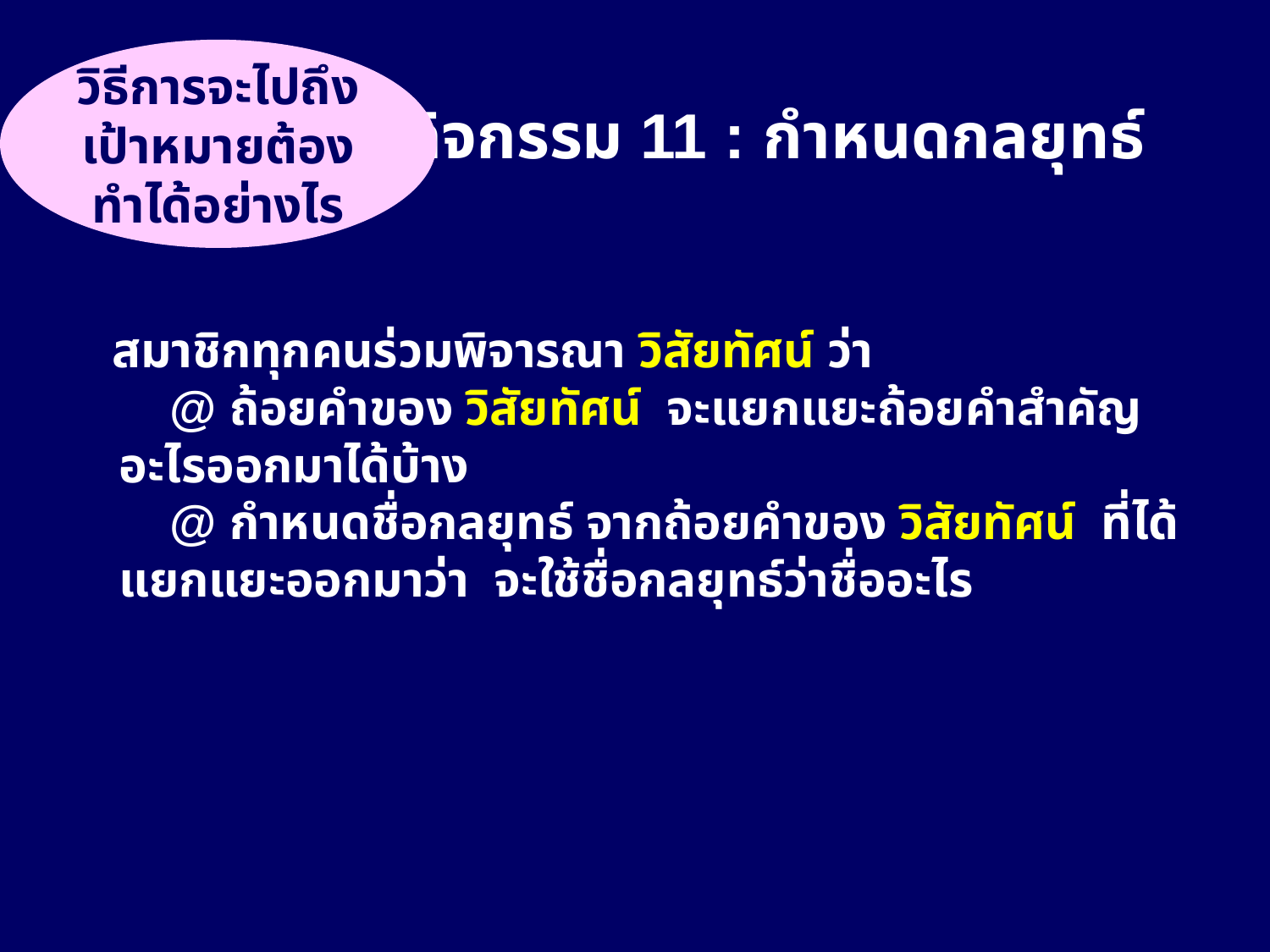

วิธีการจะไปถึงเป้าหมายต้องทำได้อย่างไร
กิจกรรม 11 : กำหนดกลยุทธ์

   สมาชิกทุกคนร่วมพิจารณา วิสัยทัศน์ ว่า
       @ ถ้อยคำของ วิสัยทัศน์  จะแยกแยะถ้อยคำสำคัญ
   อะไรออกมาได้บ้าง
       @ กำหนดชื่อกลยุทธ์ จากถ้อยคำของ วิสัยทัศน์  ที่ได้
   แยกแยะออกมาว่า  จะใช้ชื่อกลยุทธ์ว่าชื่ออะไร